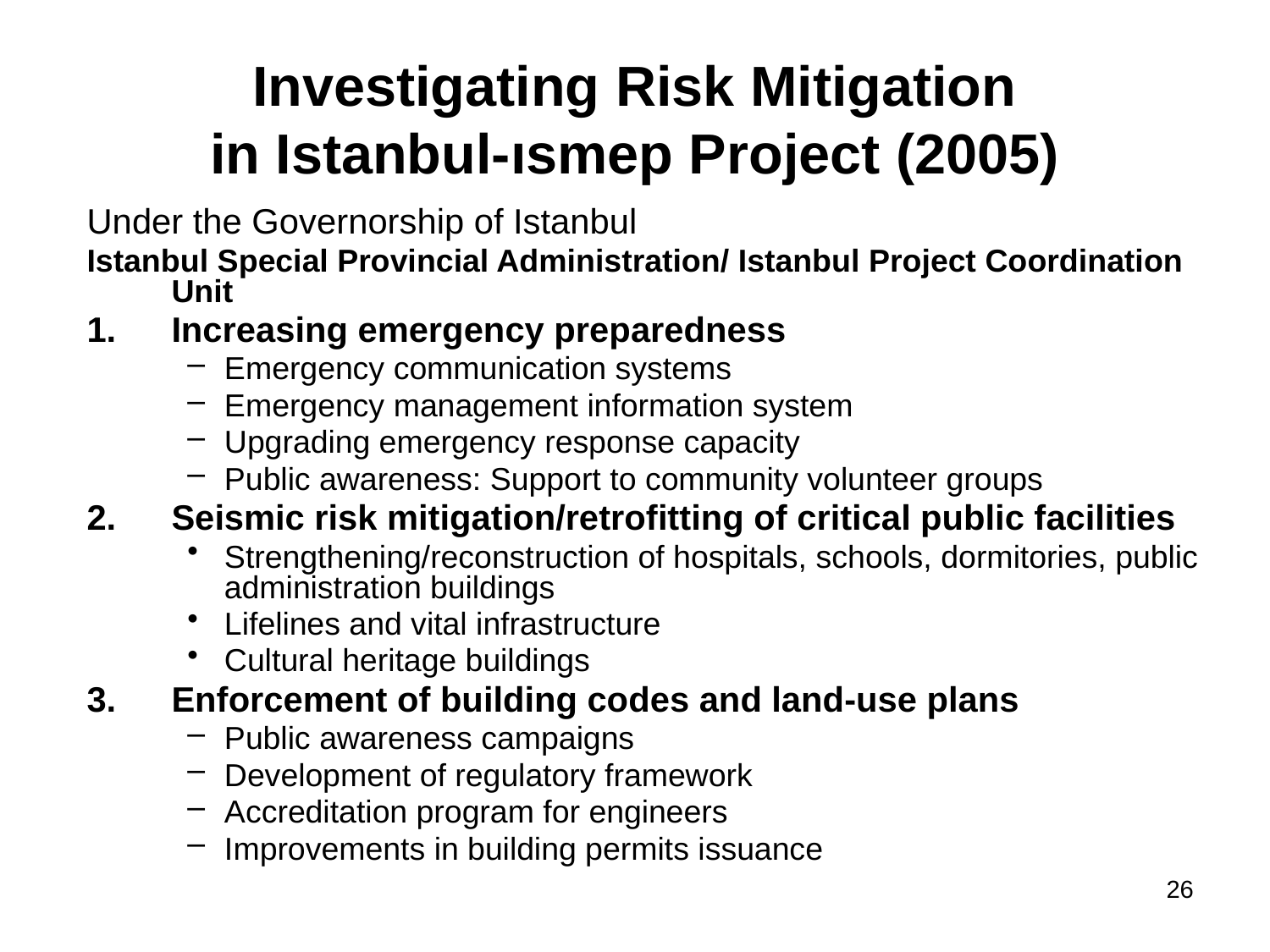

# Investigating Risk Mitigation in Istanbul-ısmep Project (2005)
Under the Governorship of Istanbul
Istanbul Special Provincial Administration/ Istanbul Project Coordination Unit
Increasing emergency preparedness
Emergency communication systems
Emergency management information system
Upgrading emergency response capacity
Public awareness: Support to community volunteer groups
Seismic risk mitigation/retrofitting of critical public facilities
Strengthening/reconstruction of hospitals, schools, dormitories, public administration buildings
Lifelines and vital infrastructure
Cultural heritage buildings
Enforcement of building codes and land-use plans
Public awareness campaigns
Development of regulatory framework
Accreditation program for engineers
Improvements in building permits issuance
26